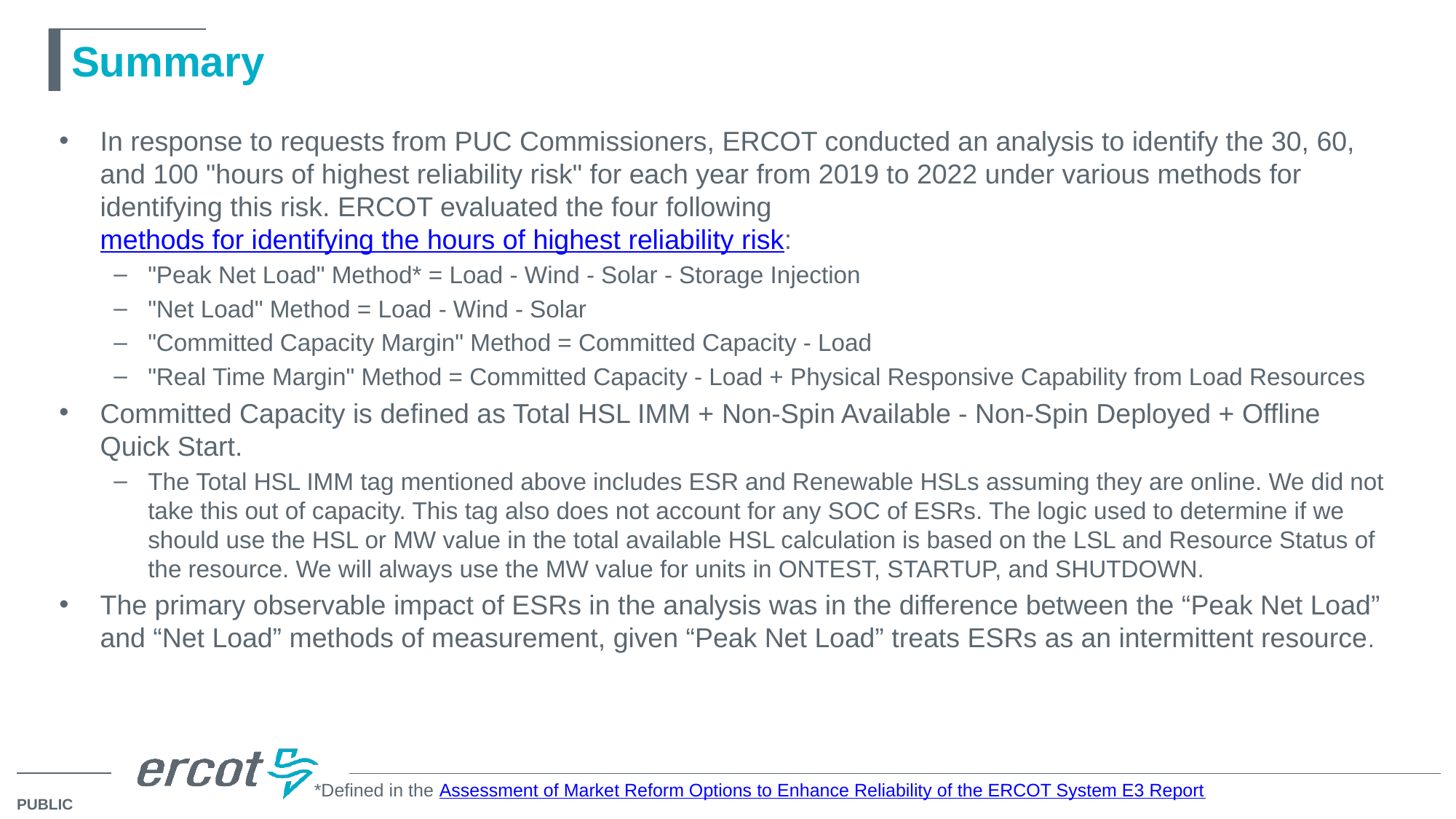

# Summary
In response to requests from PUC Commissioners, ERCOT conducted an analysis to identify the 30, 60, and 100 "hours of highest reliability risk" for each year from 2019 to 2022 under various methods for identifying this risk. ERCOT evaluated the four following methods for identifying the hours of highest reliability risk:
"Peak Net Load" Method* = Load - Wind - Solar - Storage Injection
"Net Load" Method = Load - Wind - Solar
"Committed Capacity Margin" Method = Committed Capacity - Load
"Real Time Margin" Method = Committed Capacity - Load + Physical Responsive Capability from Load Resources
Committed Capacity is defined as Total HSL IMM + Non-Spin Available - Non-Spin Deployed + Offline Quick Start.
The Total HSL IMM tag mentioned above includes ESR and Renewable HSLs assuming they are online. We did not take this out of capacity. This tag also does not account for any SOC of ESRs. The logic used to determine if we should use the HSL or MW value in the total available HSL calculation is based on the LSL and Resource Status of the resource. We will always use the MW value for units in ONTEST, STARTUP, and SHUTDOWN.
The primary observable impact of ESRs in the analysis was in the difference between the “Peak Net Load” and “Net Load” methods of measurement, given “Peak Net Load” treats ESRs as an intermittent resource.
*Defined in the Assessment of Market Reform Options to Enhance Reliability of the ERCOT System E3 Report